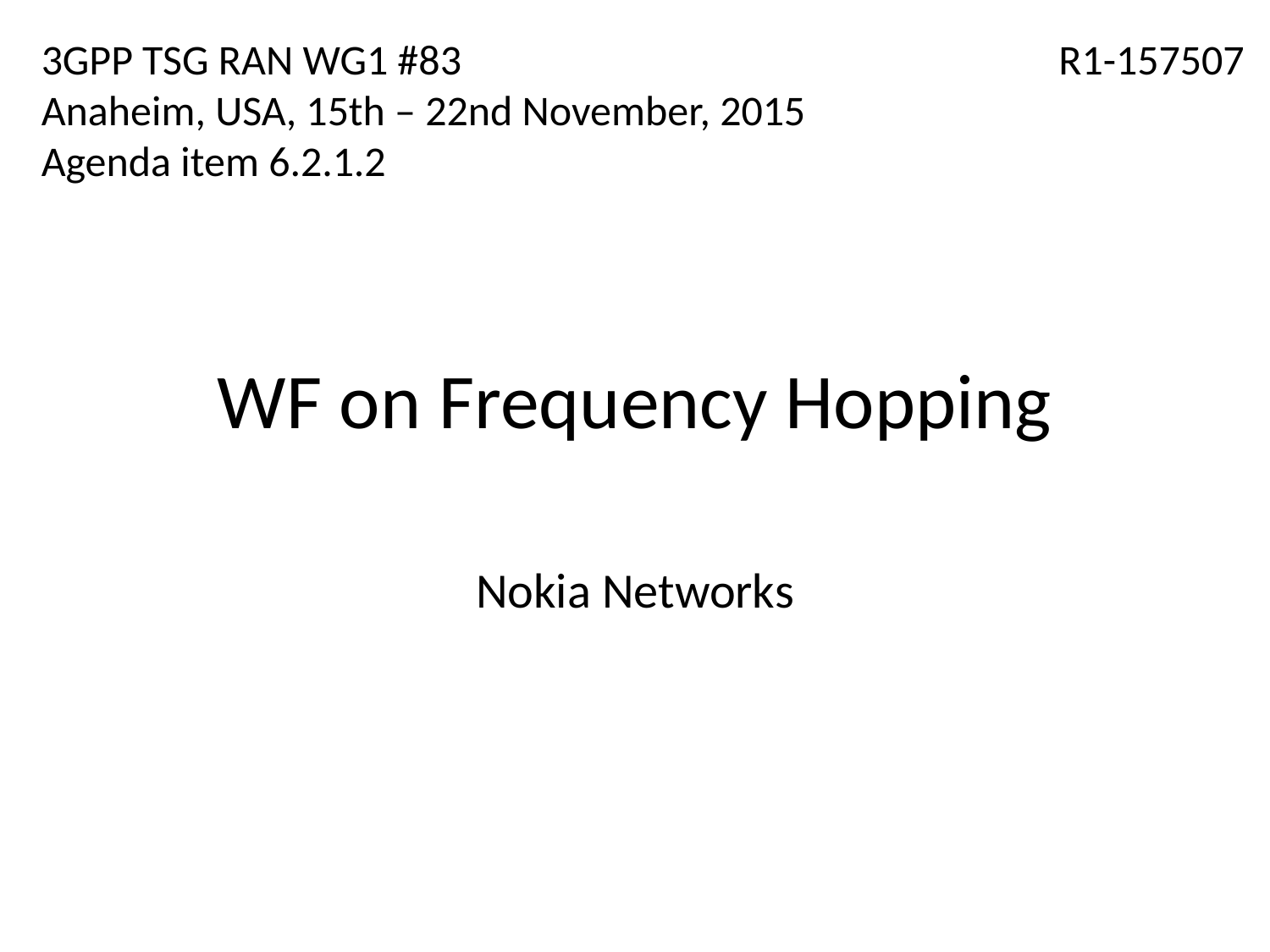

3GPP TSG RAN WG1 #83
Anaheim, USA, 15th – 22nd November, 2015
Agenda item 6.2.1.2
R1-157507

# WF on Frequency Hopping
Nokia Networks